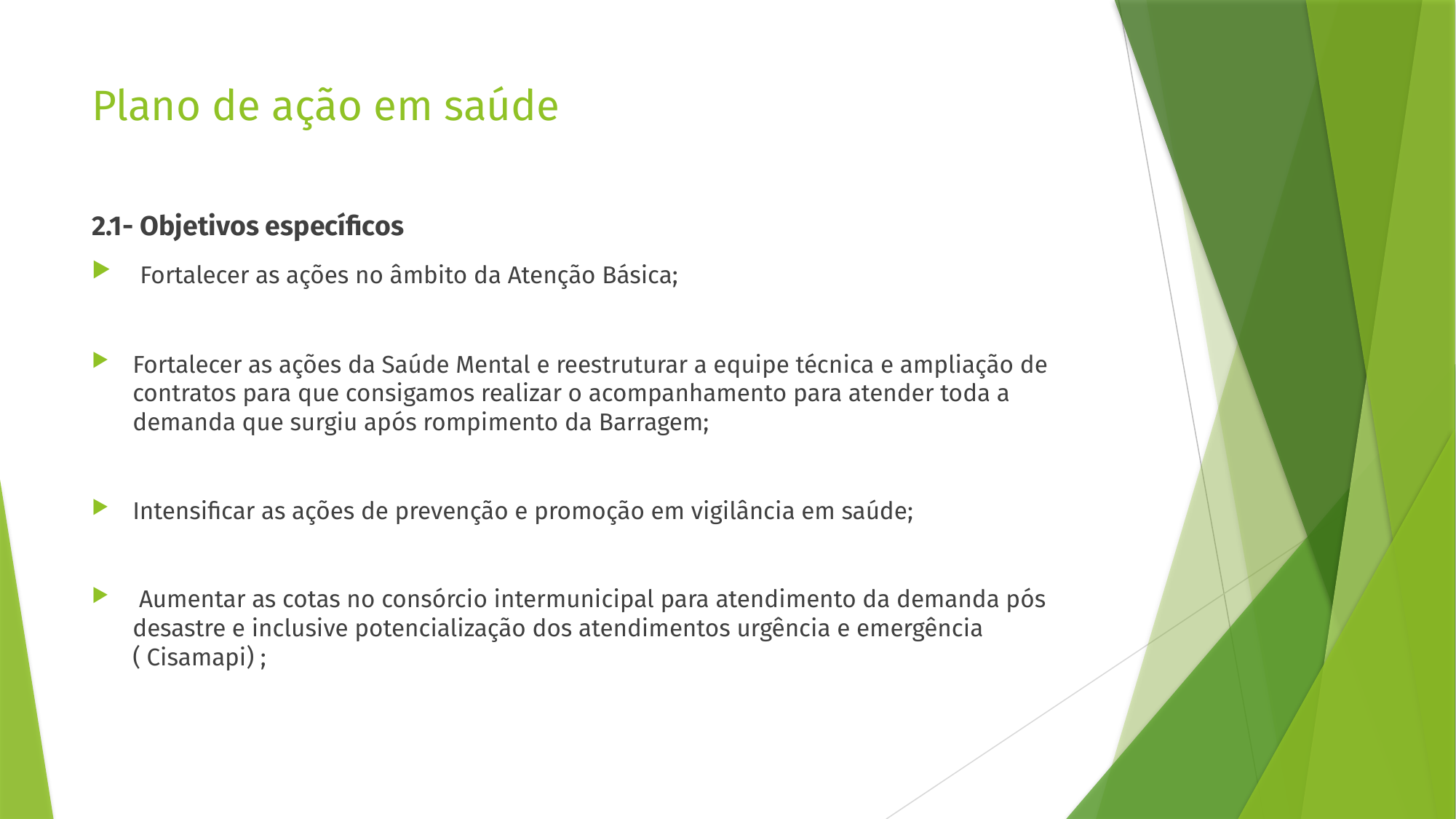

# Plano de ação em saúde
2.1- Objetivos específicos
 Fortalecer as ações no âmbito da Atenção Básica;

Fortalecer as ações da Saúde Mental e reestruturar a equipe técnica e ampliação de contratos para que consigamos realizar o acompanhamento para atender toda a demanda que surgiu após rompimento da Barragem;

Intensificar as ações de prevenção e promoção em vigilância em saúde;

 Aumentar as cotas no consórcio intermunicipal para atendimento da demanda pós desastre e inclusive potencialização dos atendimentos urgência e emergência ( Cisamapi) ;